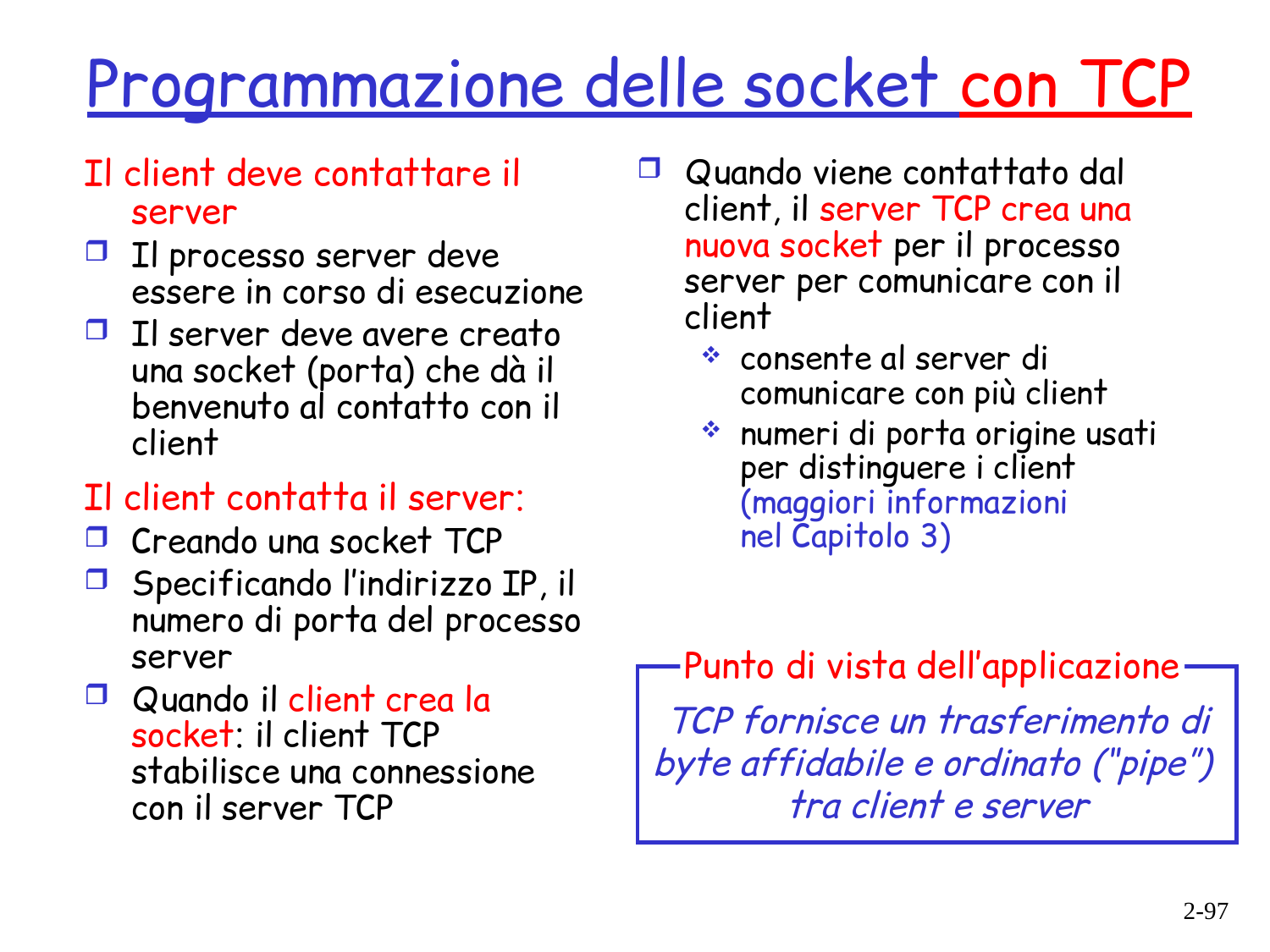

# Programmazione delle socket con TCP
Il client deve contattare il server
Il processo server deve essere in corso di esecuzione
Il server deve avere creato una socket (porta) che dà il benvenuto al contatto con il client
Il client contatta il server:
Creando una socket TCP
Specificando l’indirizzo IP, il numero di porta del processo server
Quando il client crea la socket: il client TCP stabilisce una connessione con il server TCP
Quando viene contattato dal client, il server TCP crea una nuova socket per il processo server per comunicare con il client
consente al server di comunicare con più client
numeri di porta origine usati per distinguere i client (maggiori informazioni
nel Capitolo 3)
Punto di vista dell’applicazione

TCP fornisce un trasferimento di
byte affidabile e ordinato (“pipe”)
tra client e server
2-97